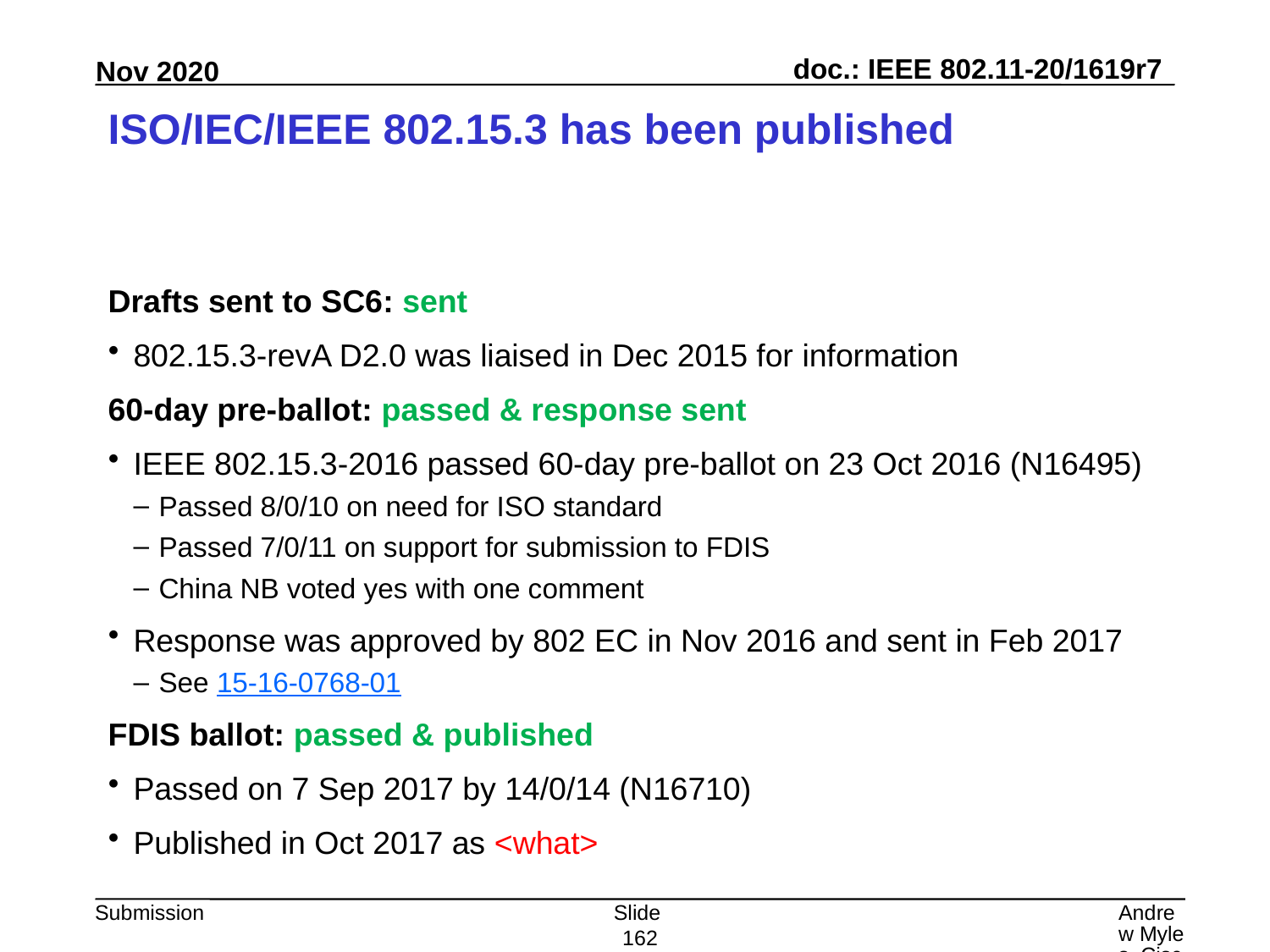

# ISO/IEC/IEEE 802.15.3 has been published
Drafts sent to SC6: sent
802.15.3-revA D2.0 was liaised in Dec 2015 for information
60-day pre-ballot: passed & response sent
IEEE 802.15.3-2016 passed 60-day pre-ballot on 23 Oct 2016 (N16495)
Passed 8/0/10 on need for ISO standard
Passed 7/0/11 on support for submission to FDIS
China NB voted yes with one comment
Response was approved by 802 EC in Nov 2016 and sent in Feb 2017
See 15-16-0768-01
FDIS ballot: passed & published
Passed on 7 Sep 2017 by 14/0/14 (N16710)
Published in Oct 2017 as <what>

Slide 162
Andrew Myles, Cisco